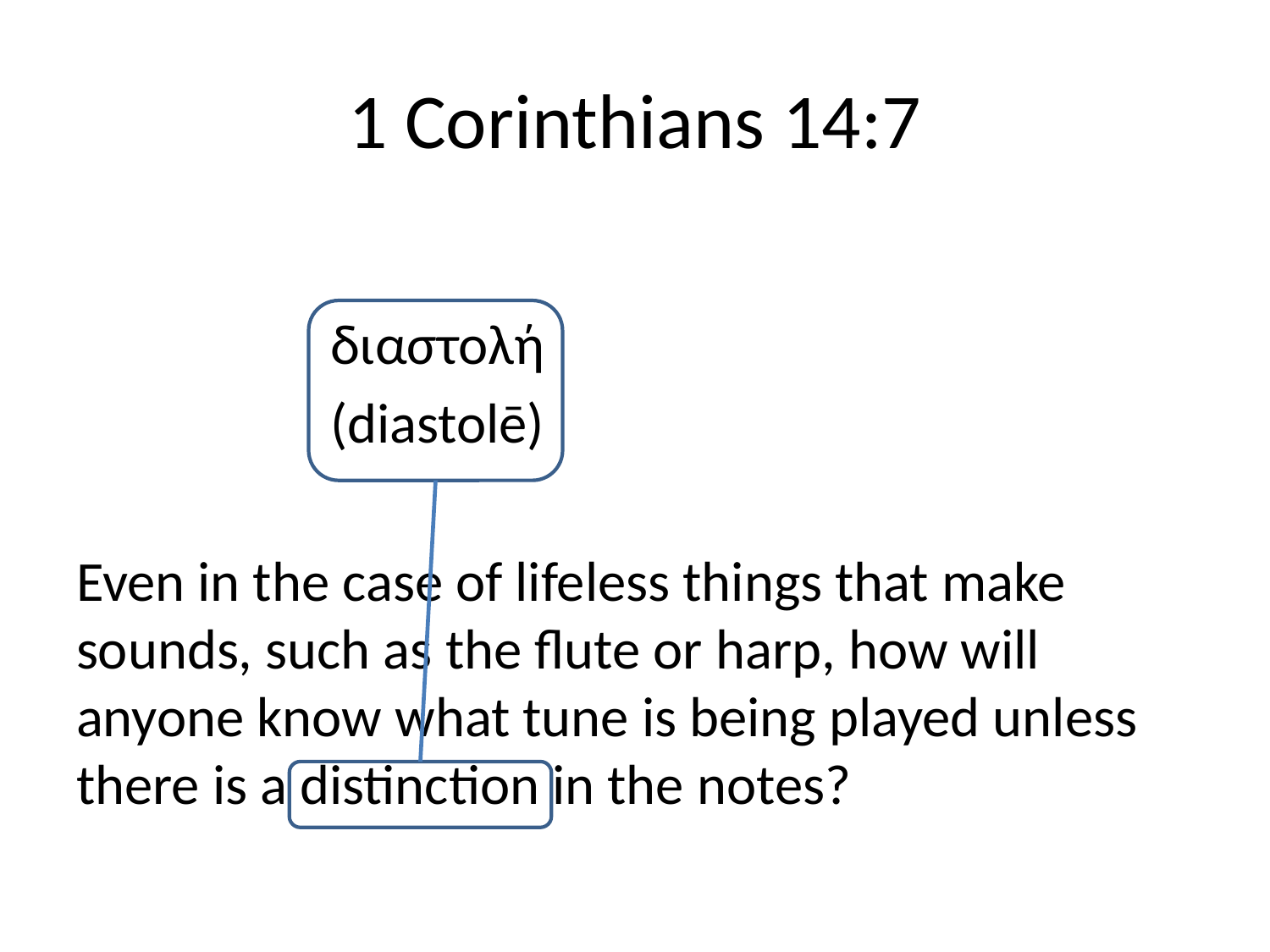

# 1 Corinthians 14:7

		διαστολή
		(diastolē)

Even in the case of lifeless things that make sounds, such as the flute or harp, how will anyone know what tune is being played unless there is a distinction in the notes?